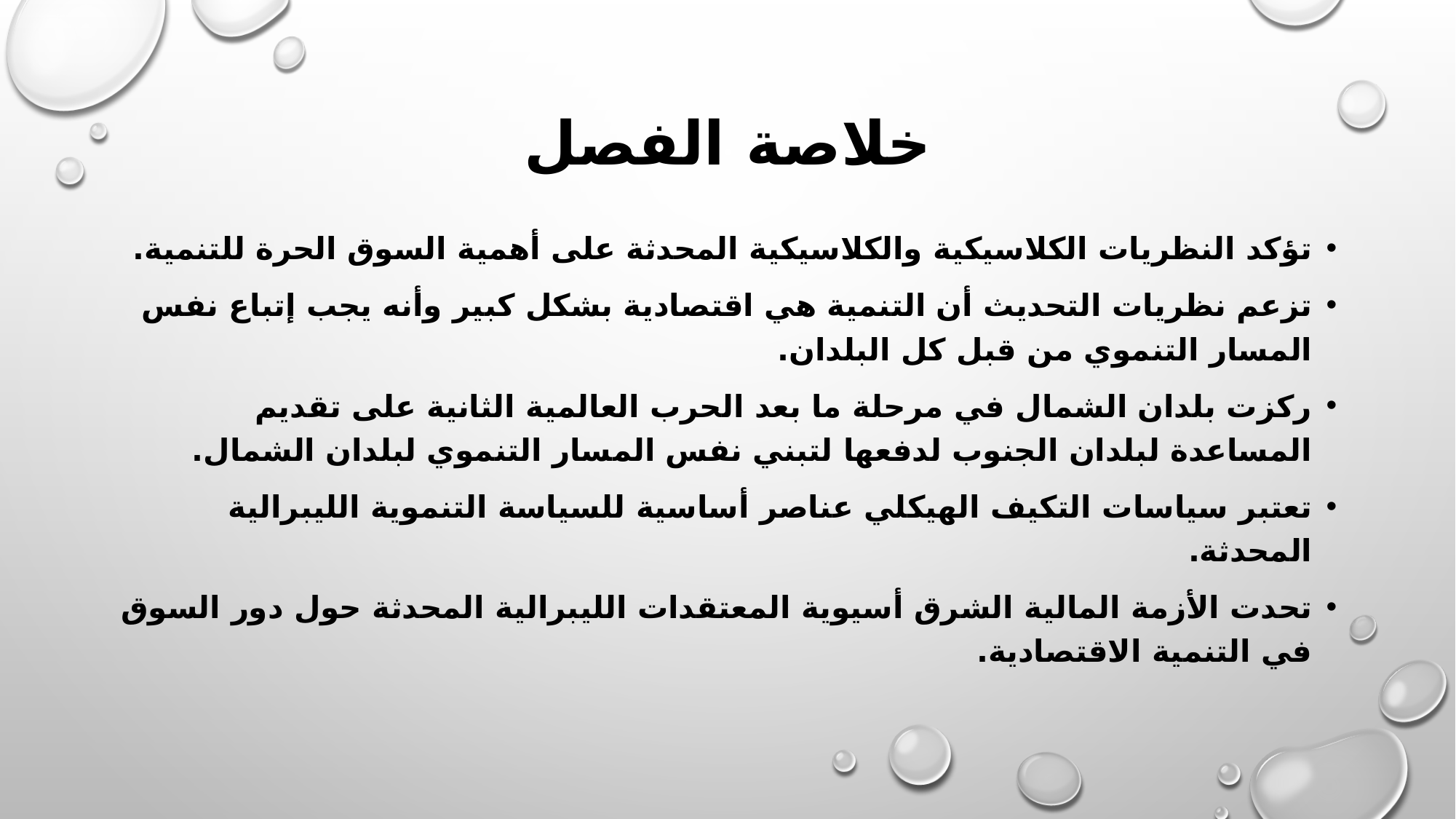

# خلاصة الفصل
تؤكد النظريات الكلاسيكية والكلاسيكية المحدثة على أهمية السوق الحرة للتنمية.
تزعم نظريات التحديث أن التنمية هي اقتصادية بشكل كبير وأنه يجب إتباع نفس المسار التنموي من قبل كل البلدان.
ركزت بلدان الشمال في مرحلة ما بعد الحرب العالمية الثانية على تقديم المساعدة لبلدان الجنوب لدفعها لتبني نفس المسار التنموي لبلدان الشمال.
تعتبر سياسات التكيف الهيكلي عناصر أساسية للسياسة التنموية الليبرالية المحدثة.
تحدت الأزمة المالية الشرق أسيوية المعتقدات الليبرالية المحدثة حول دور السوق في التنمية الاقتصادية.